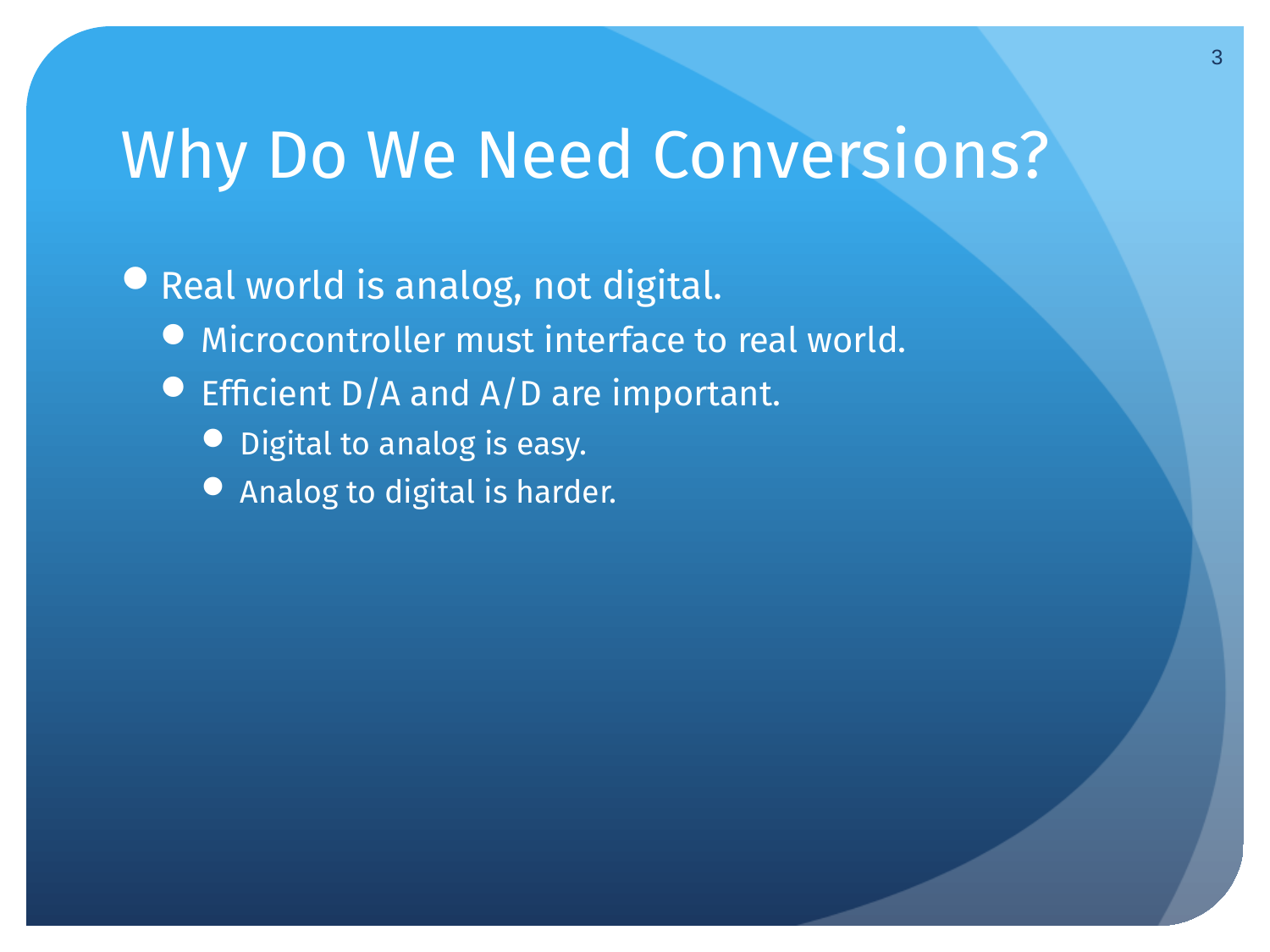

3
# Why Do We Need Conversions?
Real world is analog, not digital.
Microcontroller must interface to real world.
Efficient D/A and A/D are important.
Digital to analog is easy.
Analog to digital is harder.